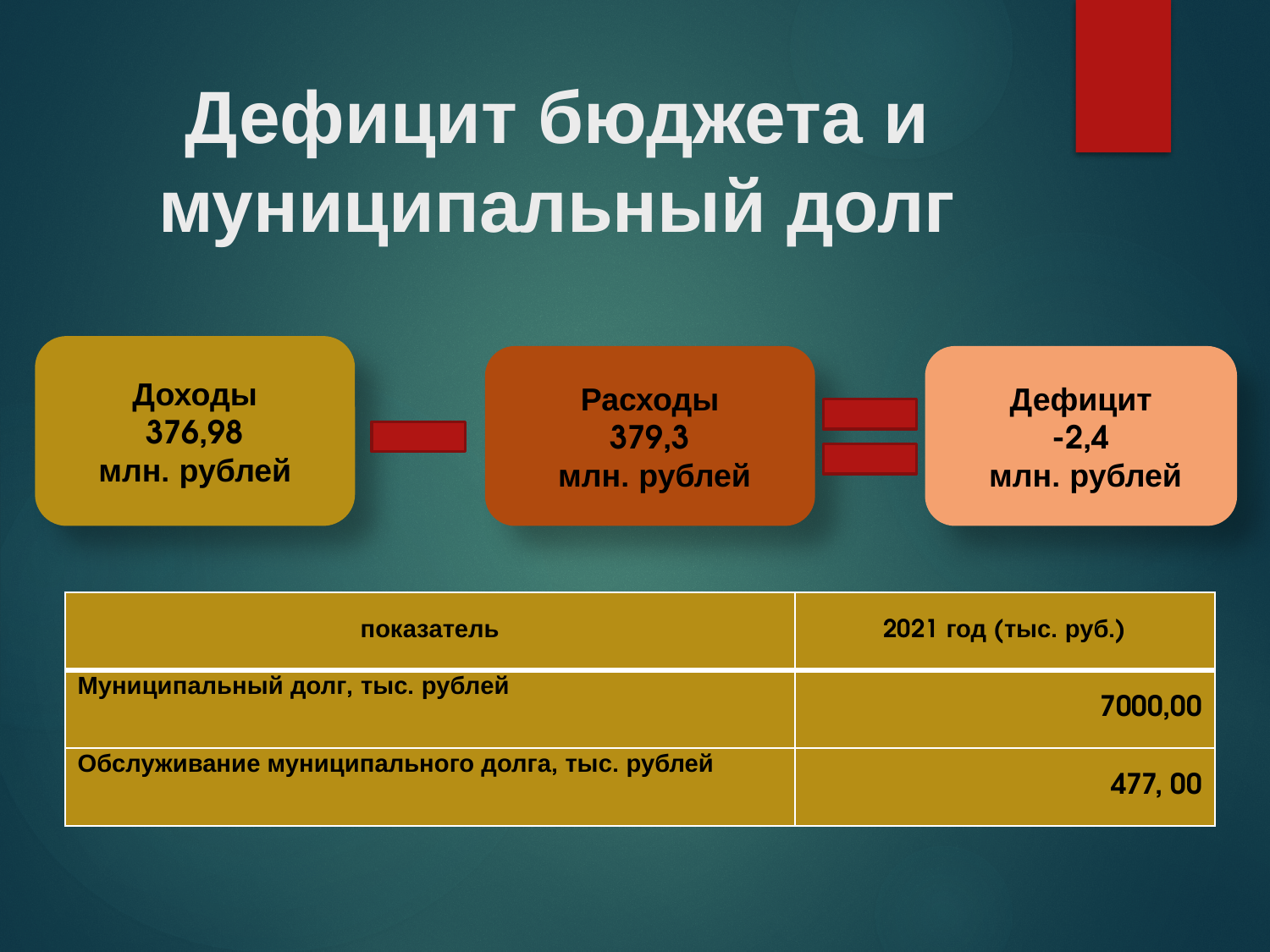

# Дефицит бюджета и муниципальный долг
Доходы
376,98
млн. рублей
Расходы
379,3
 млн. рублей
Дефицит
-2,4
 млн. рублей

| показатель | 2021 год (тыс. руб.) |
| --- | --- |
| Муниципальный долг, тыс. рублей | 7000,00 |
| Обслуживание муниципального долга, тыс. рублей | 477, 00 |